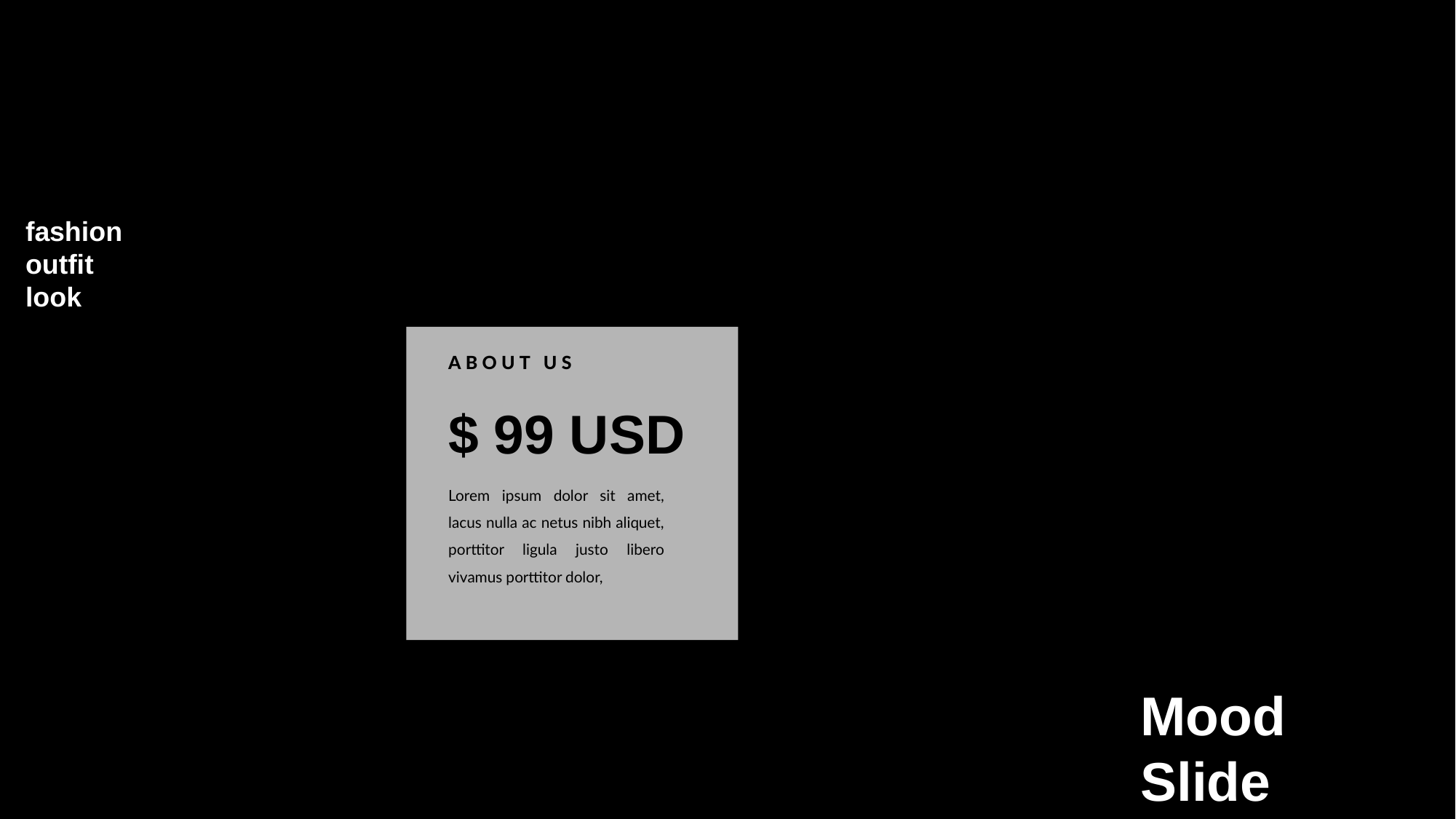

fashion
outfit
look

ABOUT US
$ 99 USD

Lorem ipsum dolor sit amet, lacus nulla ac netus nibh aliquet, porttitor ligula justo libero vivamus porttitor dolor,

ABOUT US
Mood
Slide